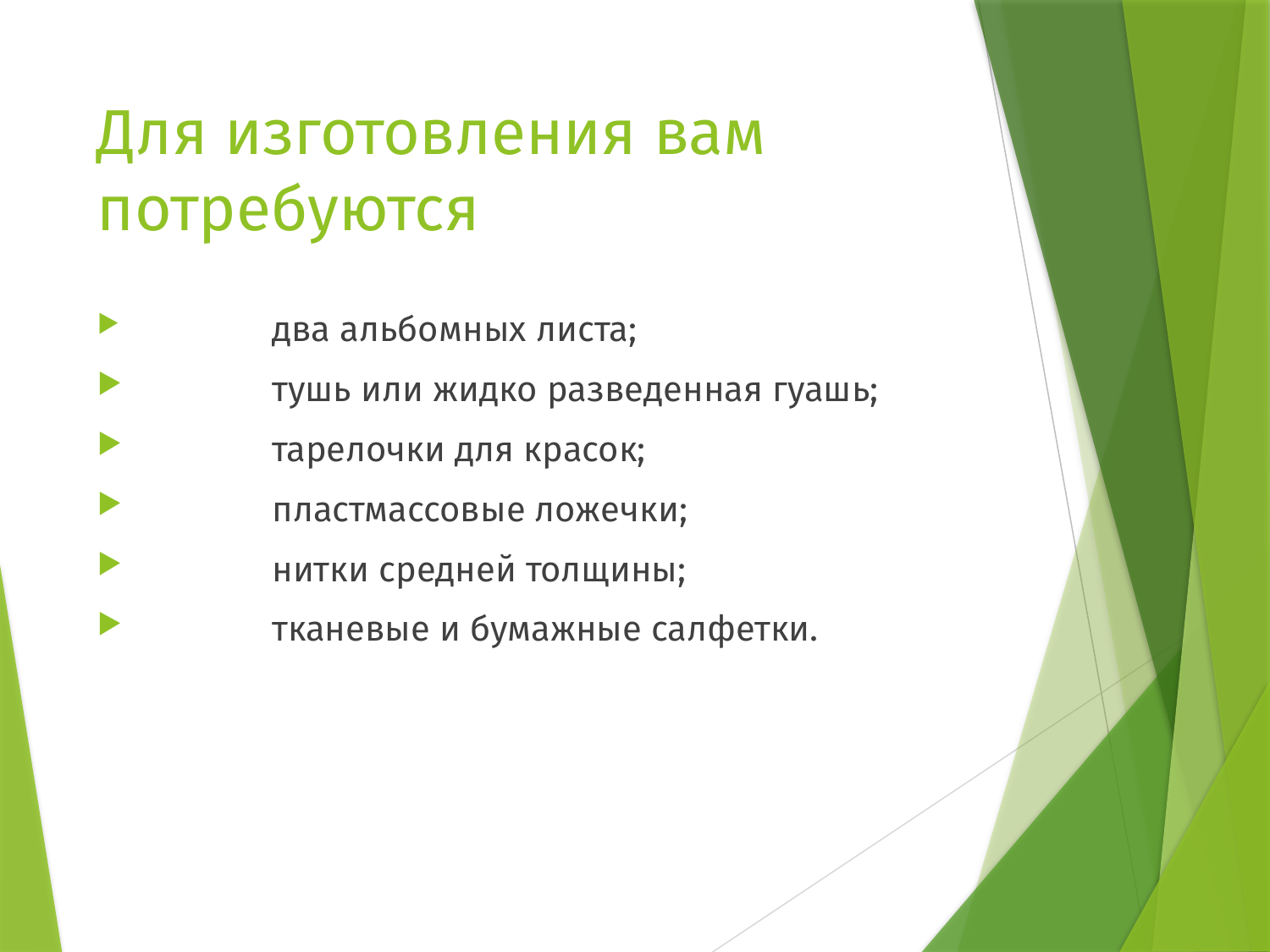

# Для изготовления вам потребуются
	два альбомных листа;
	тушь или жидко разведенная гуашь;
	тарелочки для красок;
	пластмассовые ложечки;
	нитки средней толщины;
	тканевые и бумажные салфетки.